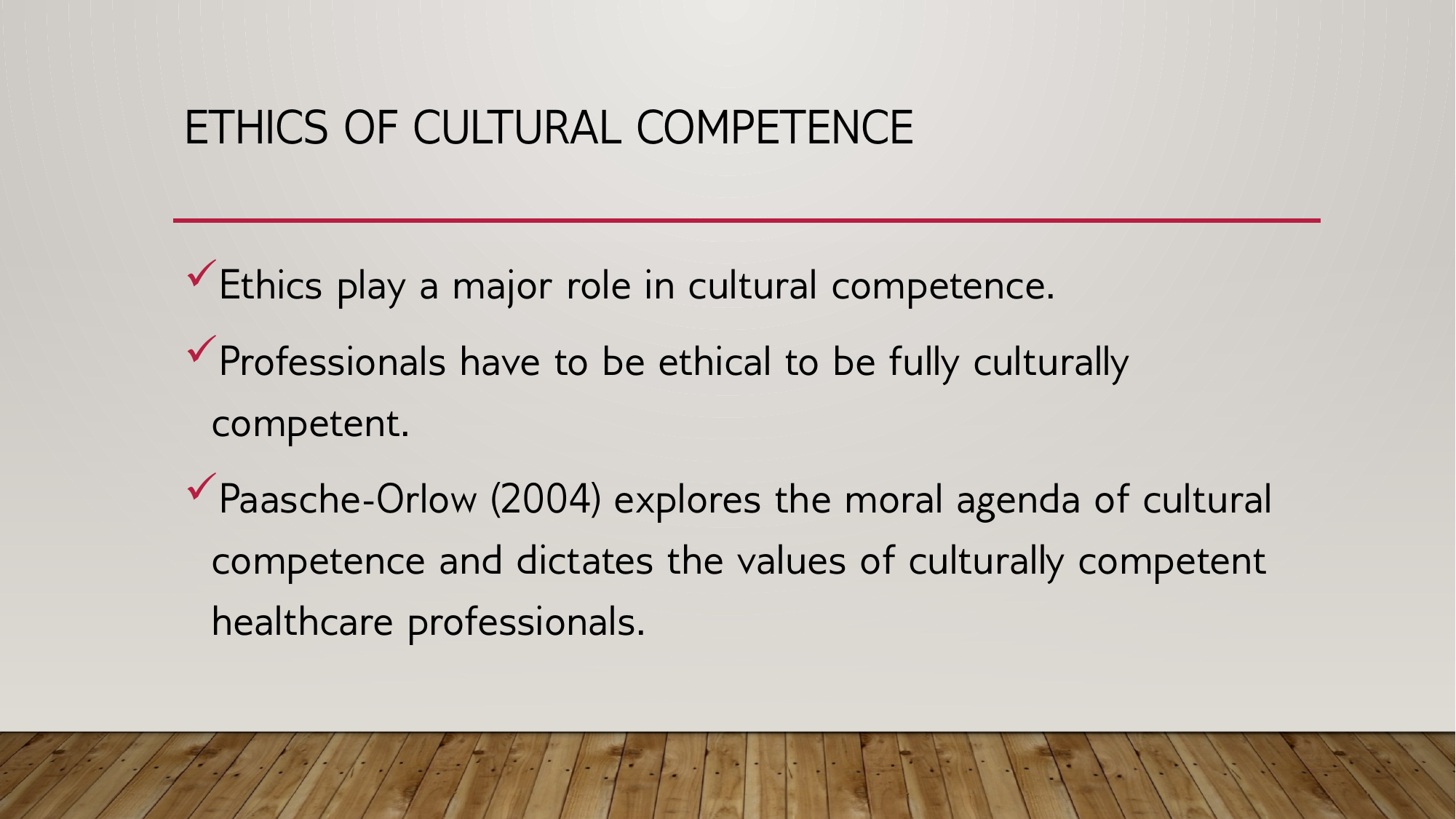

# Ethics of cultural competence
Ethics play a major role in cultural competence.
Professionals have to be ethical to be fully culturally competent.
Paasche-Orlow (2004) explores the moral agenda of cultural competence and dictates the values of culturally competent healthcare professionals.